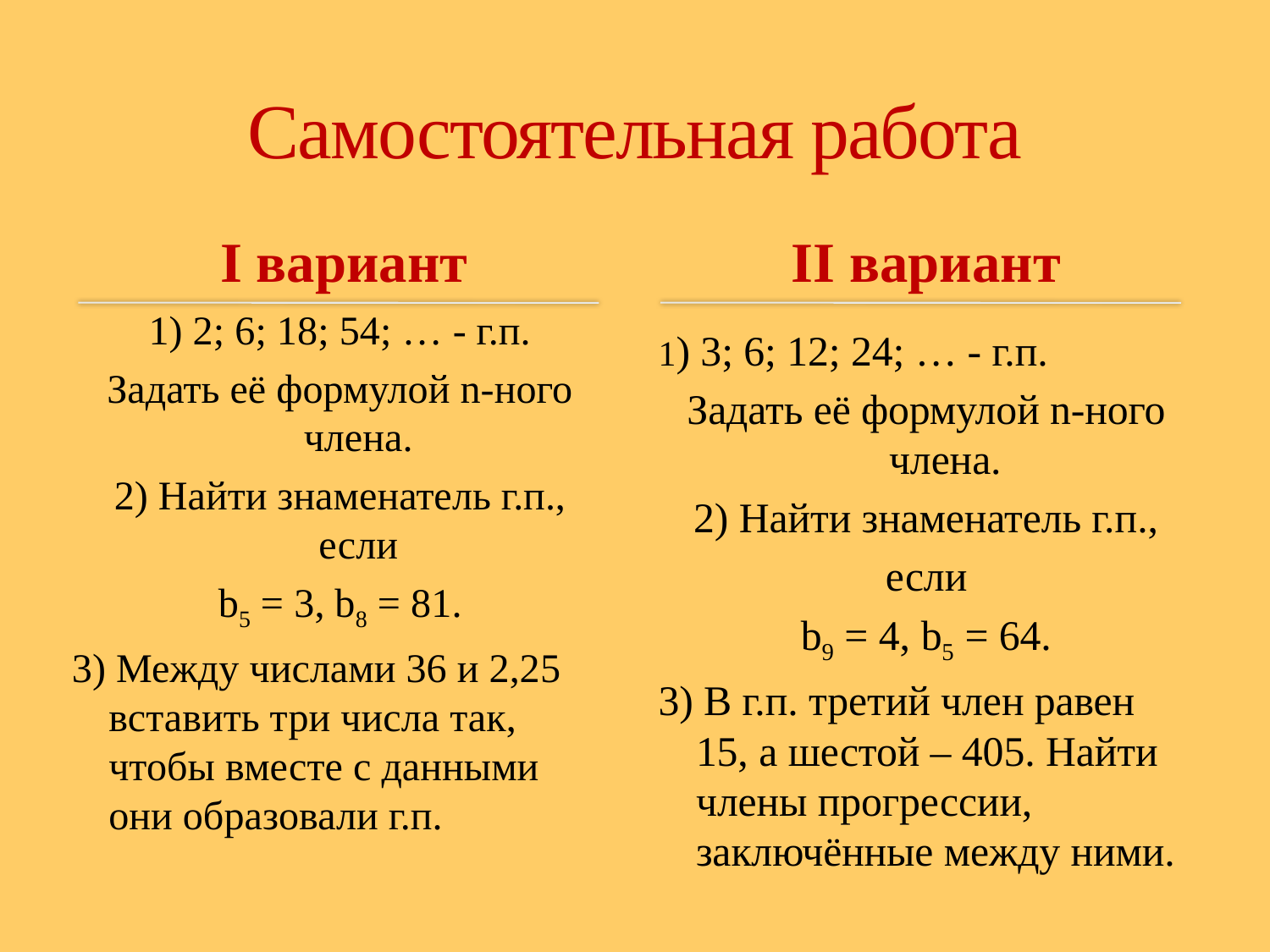

# Самостоятельная работа

I вариант
II вариант

1) 2; 6; 18; 54; … - г.п.
Задать её формулой n-ного члена.
2) Найти знаменатель г.п., если
b5 = 3, b8 = 81.
3) Между числами 36 и 2,25 вставить три числа так, чтобы вместе с данными они образовали г.п.

1) 3; 6; 12; 24; … - г.п.
Задать её формулой n-ного члена.
2) Найти знаменатель г.п.,
 если
b9 = 4, b5 = 64.
3) В г.п. третий член равен 15, а шестой – 405. Найти члены прогрессии, заключённые между ними.